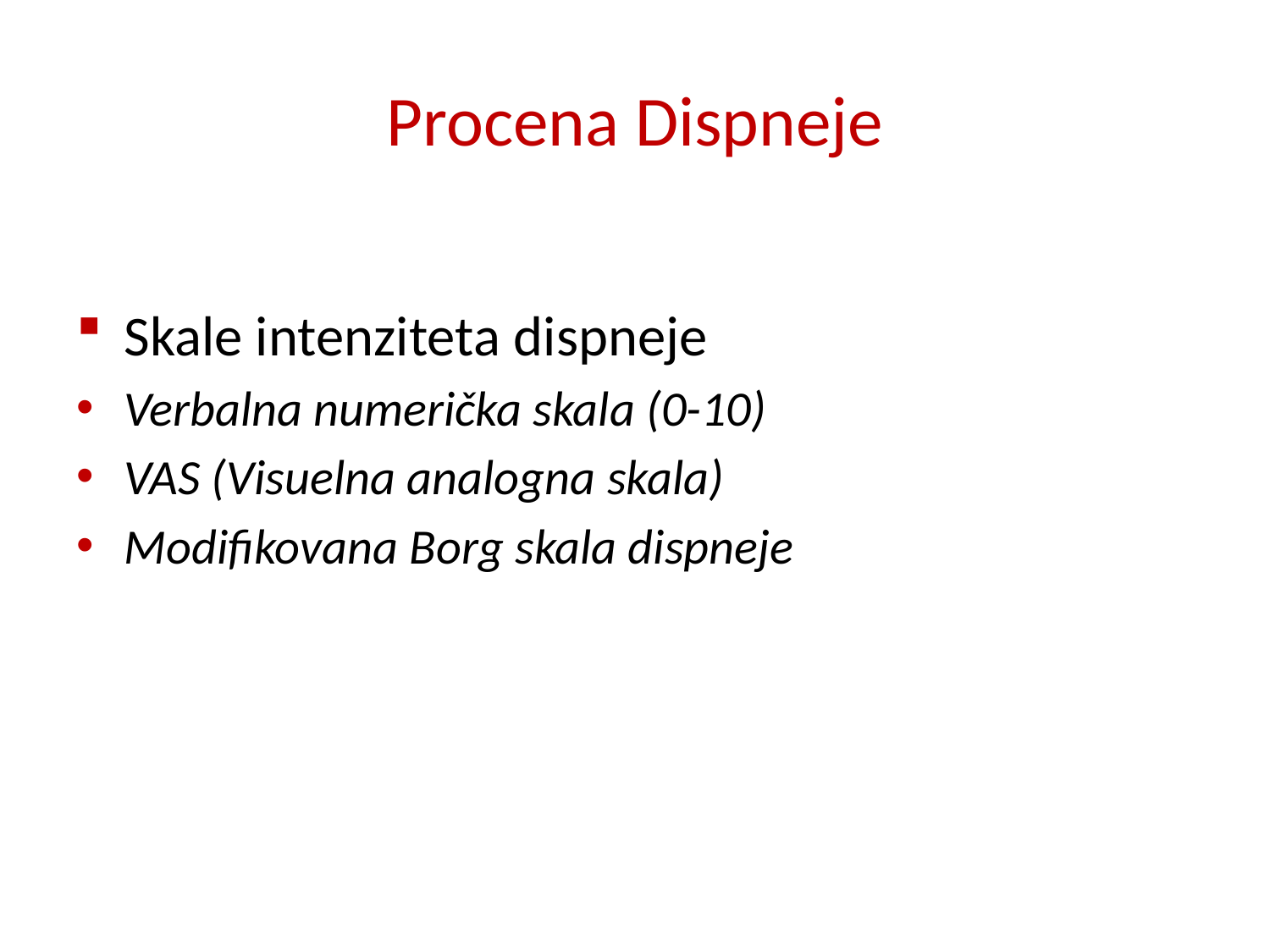

# Procena Dispneje

Skale intenziteta dispneje
Verbalna numerička skala (0-10)
VAS (Visuelna analogna skala)
Modifikovana Borg skala dispneje